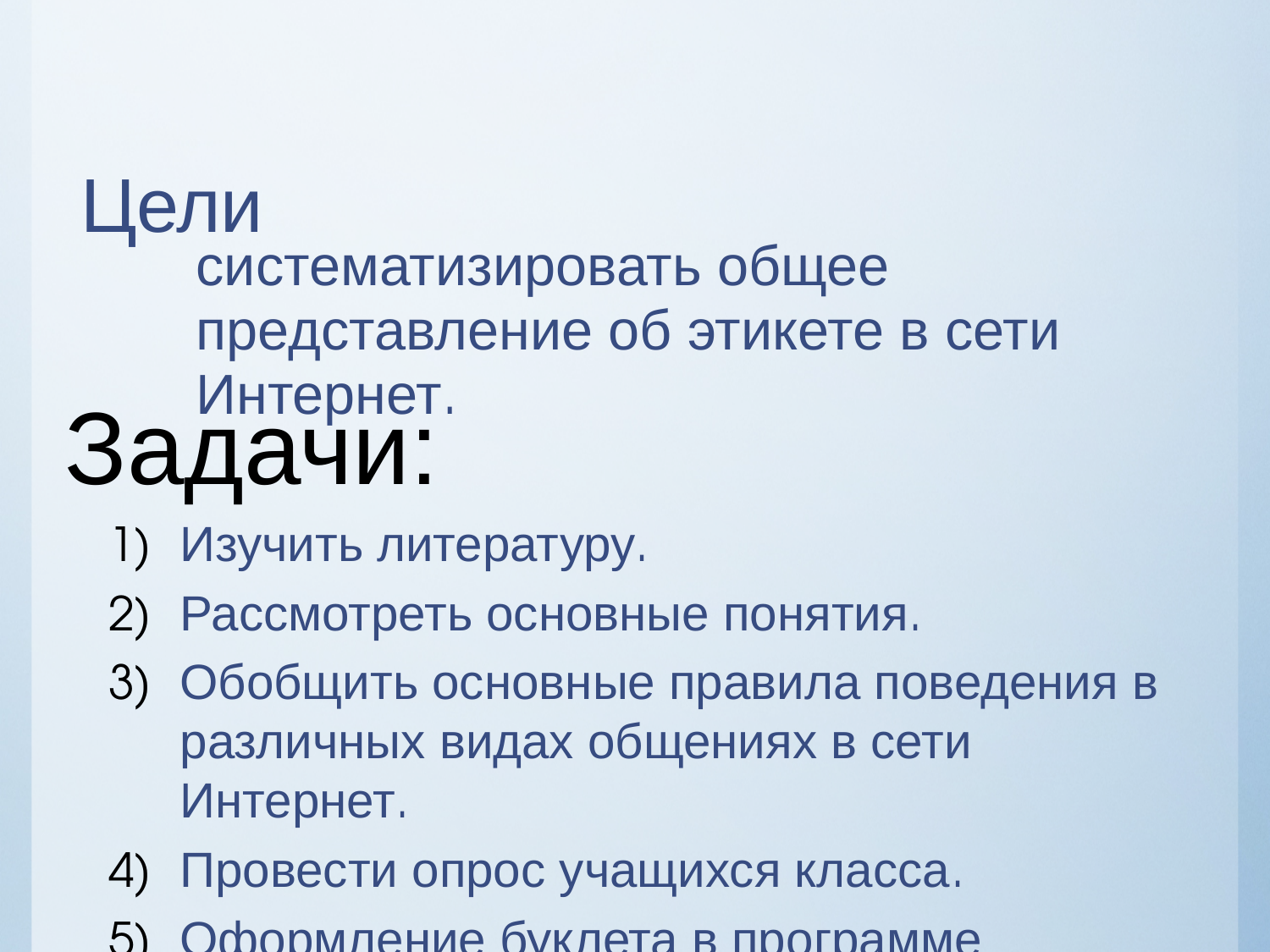

# Цели
систематизировать общее представление об этикете в сети Интернет.
Задачи:
Изучить литературу.
Рассмотреть основные понятия.
Обобщить основные правила поведения в различных видах общениях в сети Интернет.
Провести опрос учащихся класса.
Оформление буклета в программе Publisher.